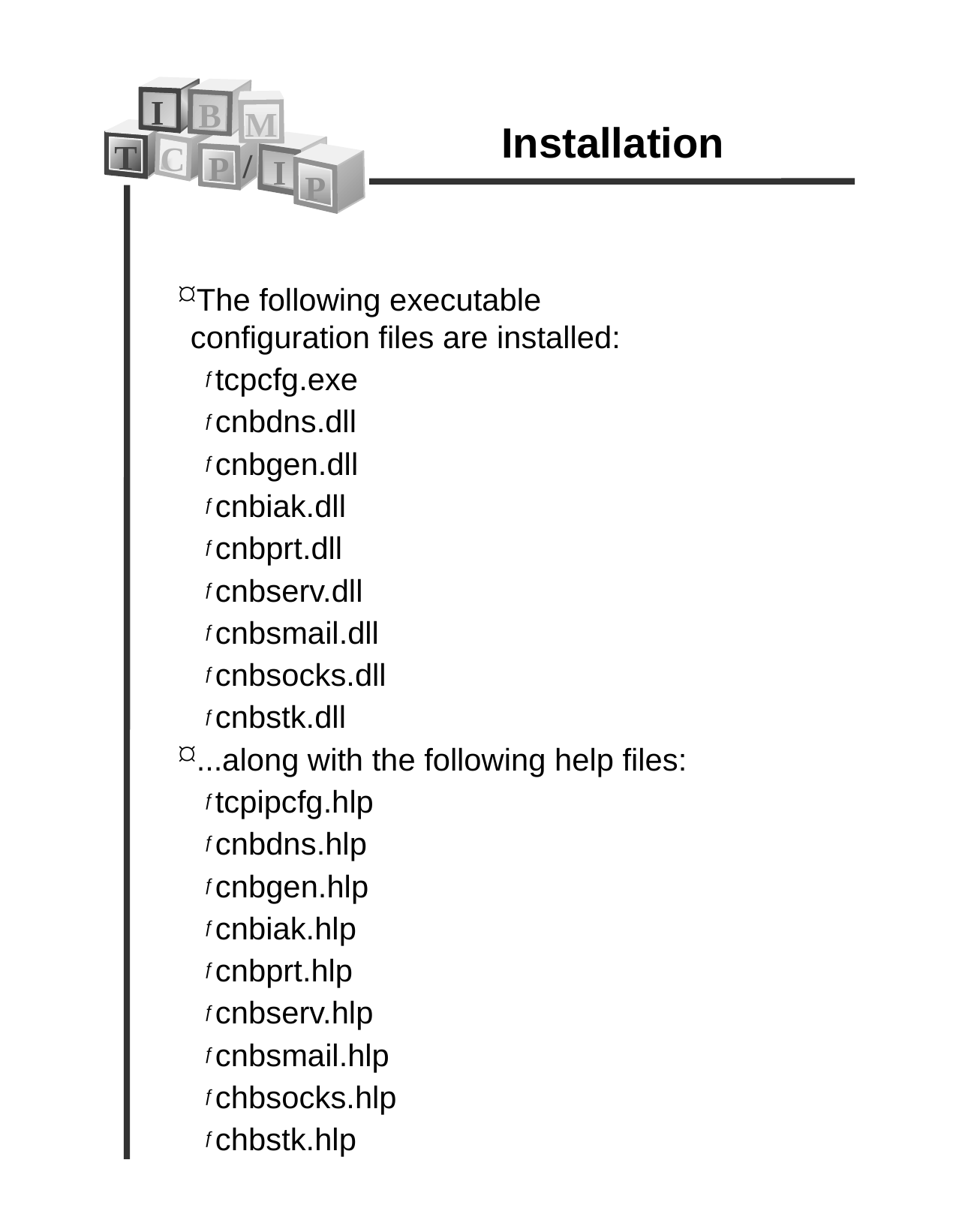

Installation

I

B

M

T
C

/

P

I

P

The following executable configuration files are installed:
tcpcfg.exe
cnbdns.dll
cnbgen.dll
cnbiak.dll
cnbprt.dll
cnbserv.dll
cnbsmail.dll
cnbsocks.dll
cnbstk.dll
...along with the following help files:
tcpipcfg.hlp
cnbdns.hlp
cnbgen.hlp
cnbiak.hlp
cnbprt.hlp
cnbserv.hlp
cnbsmail.hlp
chbsocks.hlp
chbstk.hlp